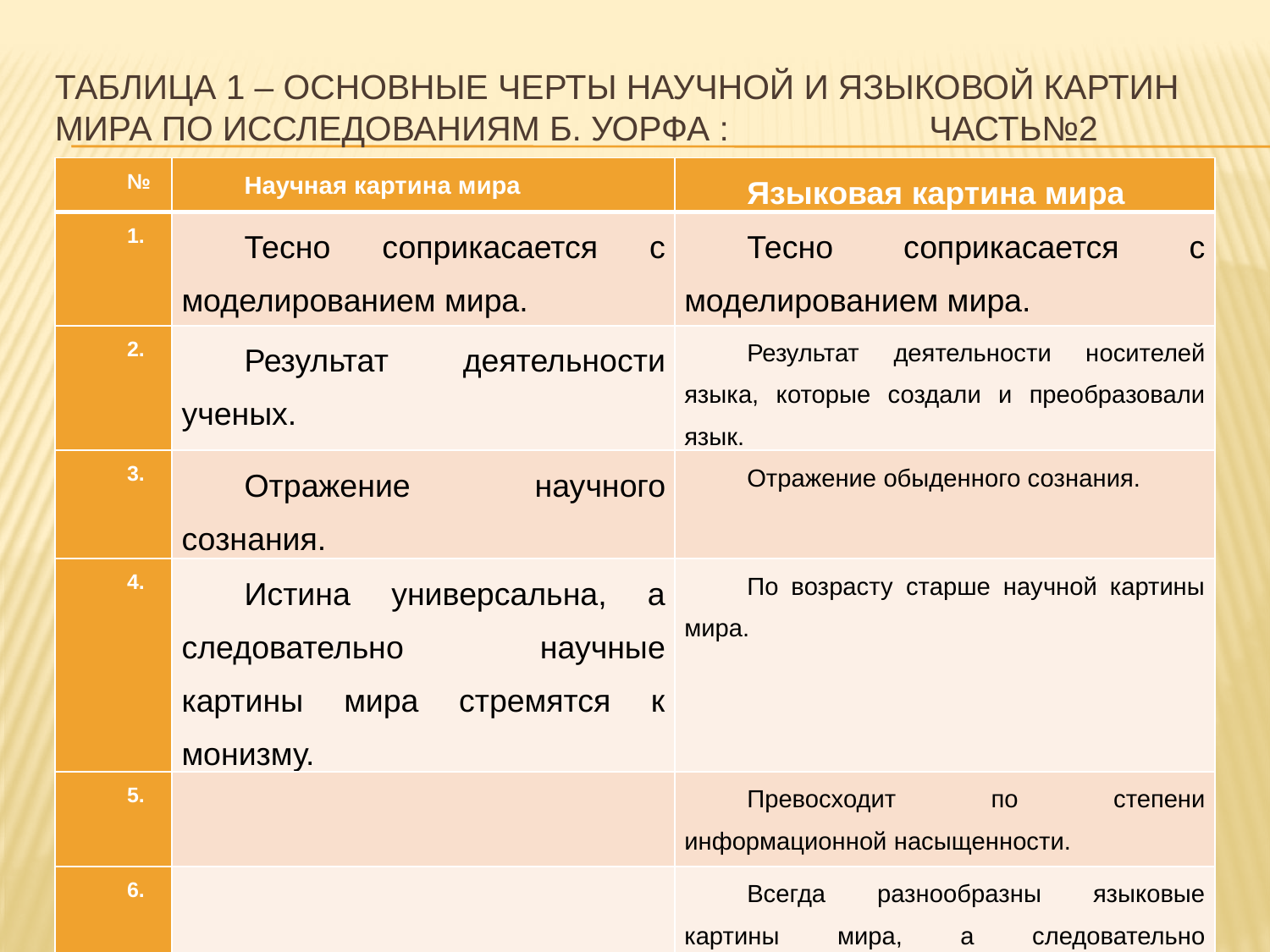

# Таблица 1 – Основные черты научной и языковой картин мира по исследованиям Б. Уорфа :                     Часть№2
| № | Научная картина мира | Языковая картина мира |
| --- | --- | --- |
| 1. | Тесно соприкасается с моделированием мира. | Тесно соприкасается с моделированием мира. |
| 2. | Результат деятельности ученых. | Результат деятельности носителей языка, которые создали и преобразовали язык. |
| 3. | Отражение научного сознания. | Отражение обыденного сознания. |
| 4. | Истина универсальна, а следовательно научные картины мира стремятся к монизму. | По возрасту старше научной картины мира. |
| 5. |  | Превосходит по степени информационной насыщенности. |
| 6. |  | Всегда разнообразны языковые картины мира, а следовательно множественны во мнениях. |